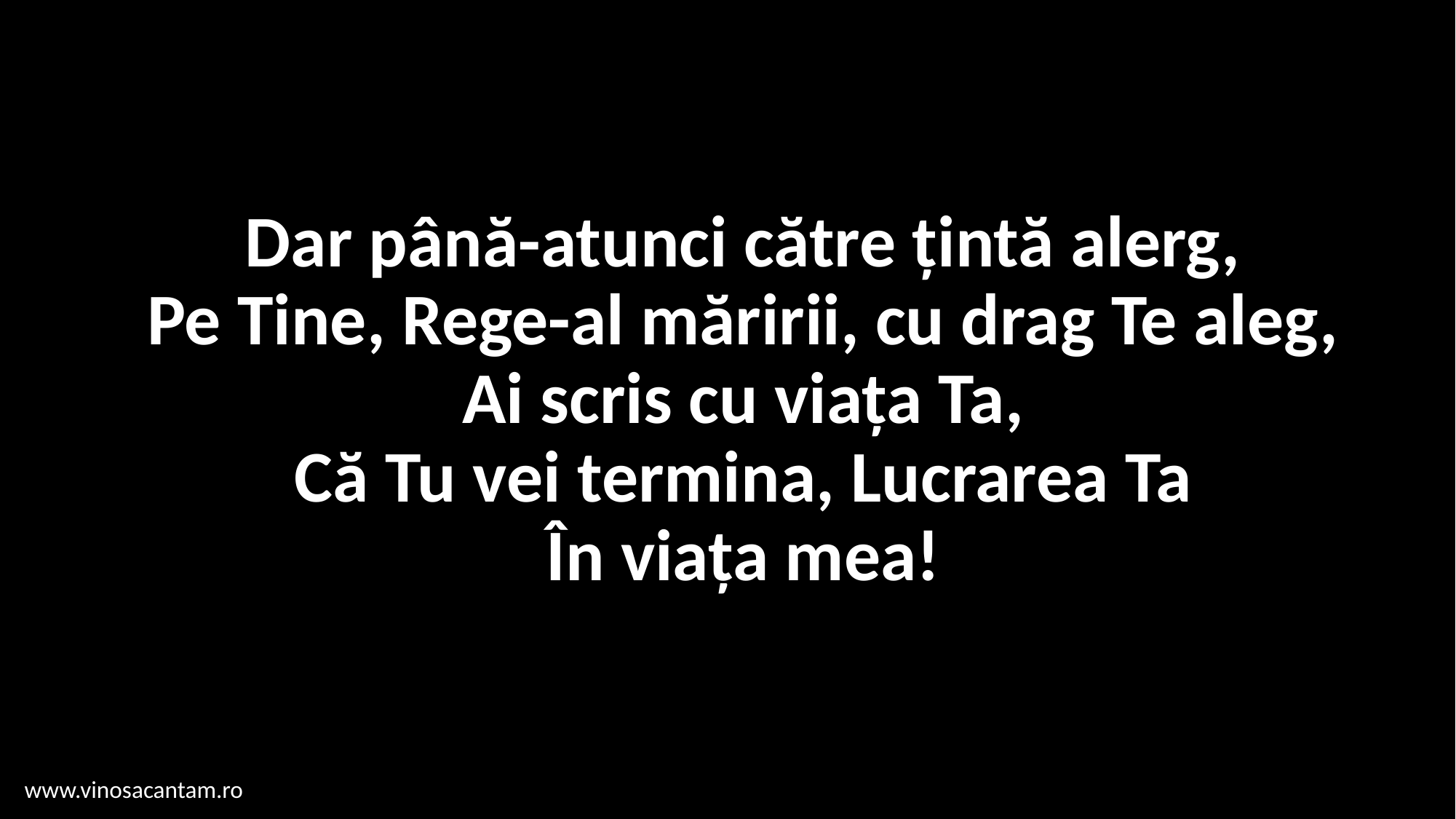

# Dar până-atunci către țintă alerg, Pe Tine, Rege-al măririi, cu drag Te aleg, Ai scris cu viața Ta, Că Tu vei termina, Lucrarea Ta În viața mea!
www.vinosacantam.ro